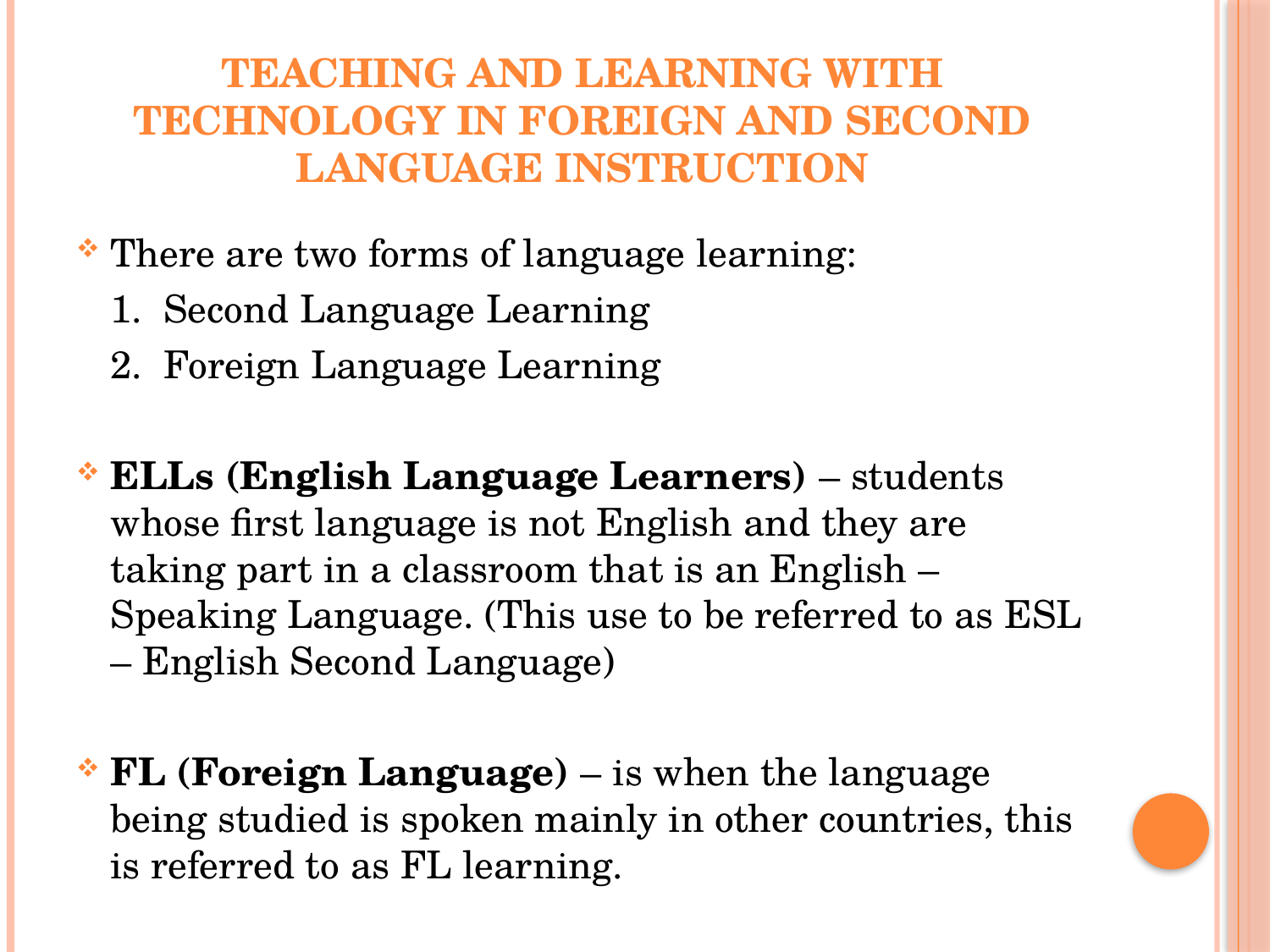

# Teaching and Learning with Technology in Foreign and Second Language instruction
There are two forms of language learning:
	1.  Second Language Learning
	2.  Foreign Language Learning

ELLs (English Language Learners) – students whose first language is not English and they are taking part in a classroom that is an English – Speaking Language. (This use to be referred to as ESL – English Second Language)

FL (Foreign Language) – is when the language being studied is spoken mainly in other countries, this is referred to as FL learning.